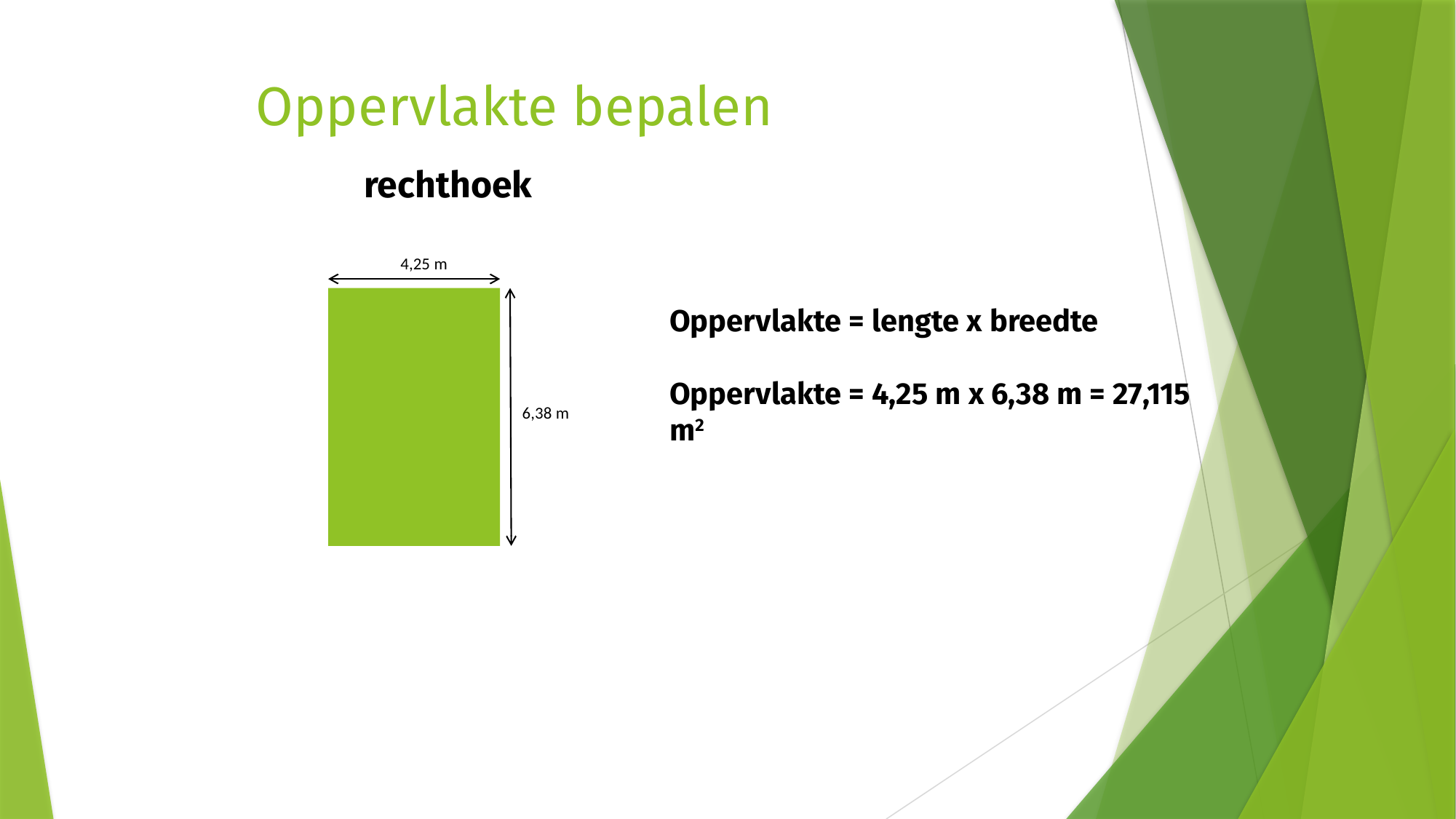

Oppervlakte bepalen
rechthoek
4,25 m

6,38 m
Oppervlakte = lengte x breedte

Oppervlakte = 4,25 m x 6,38 m = 27,115 m2